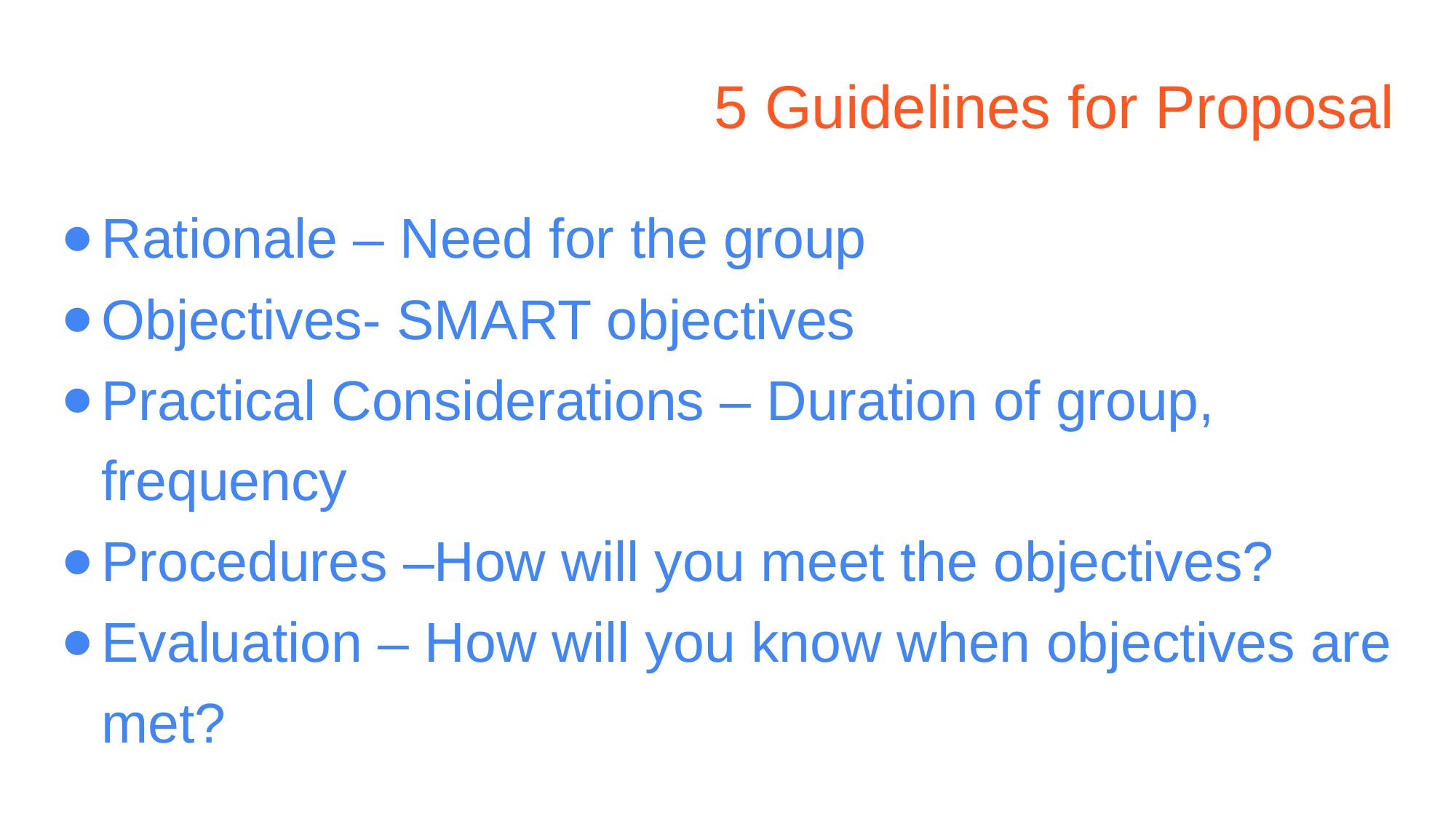

# 5 Guidelines for Proposal
Rationale – Need for the group
Objectives- SMART objectives
Practical Considerations – Duration of group, frequency
Procedures –How will you meet the objectives?
Evaluation – How will you know when objectives are met?